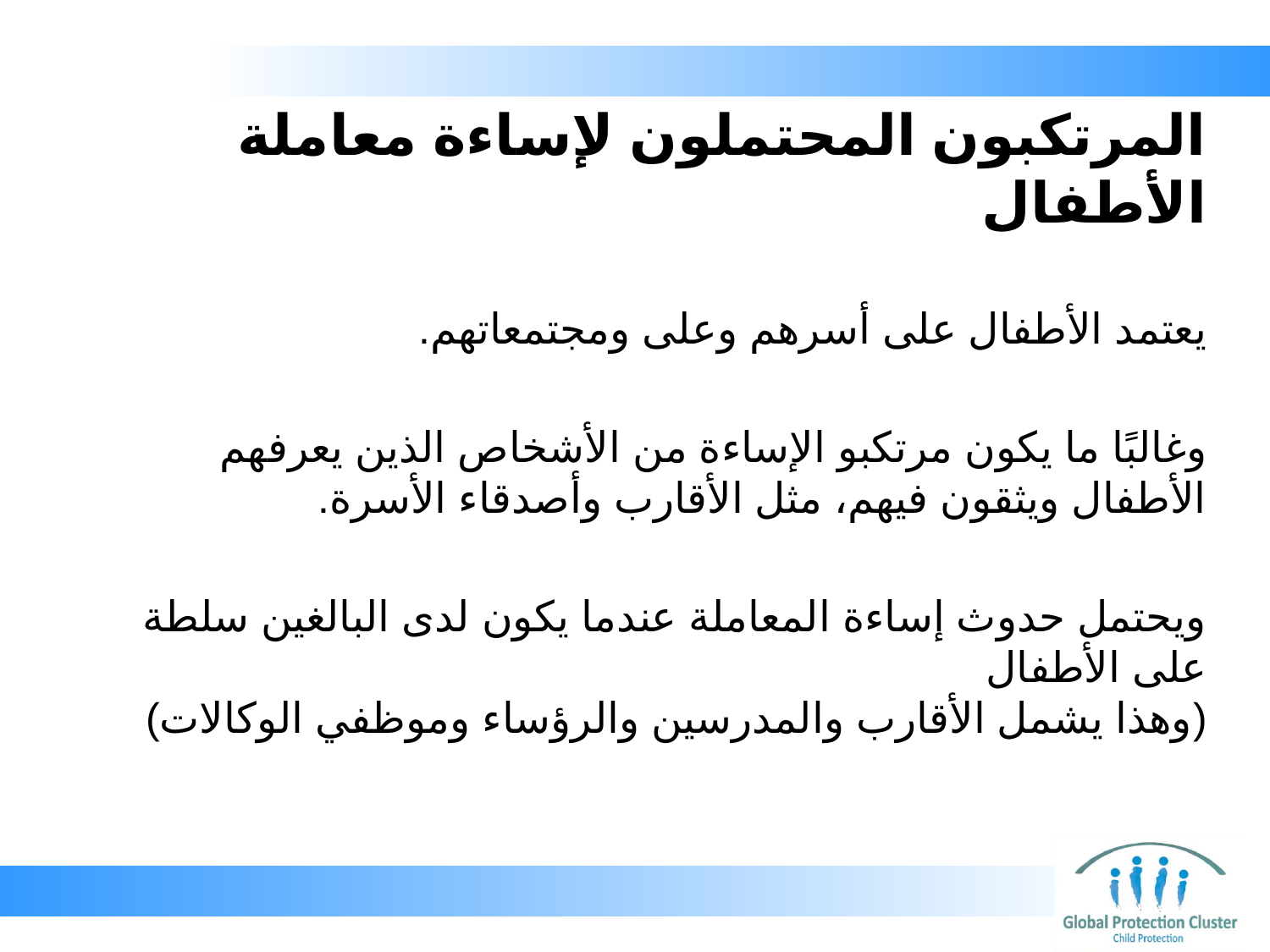

# المرتكبون المحتملون لإساءة معاملة الأطفال

يعتمد الأطفال على أسرهم وعلى ومجتمعاتهم.

وغالبًا ما يكون مرتكبو الإساءة من الأشخاص الذين يعرفهم الأطفال ويثقون فيهم، مثل الأقارب وأصدقاء الأسرة.

ويحتمل حدوث إساءة المعاملة عندما يكون لدى البالغين سلطة على الأطفال
(وهذا يشمل الأقارب والمدرسين والرؤساء وموظفي الوكالات)